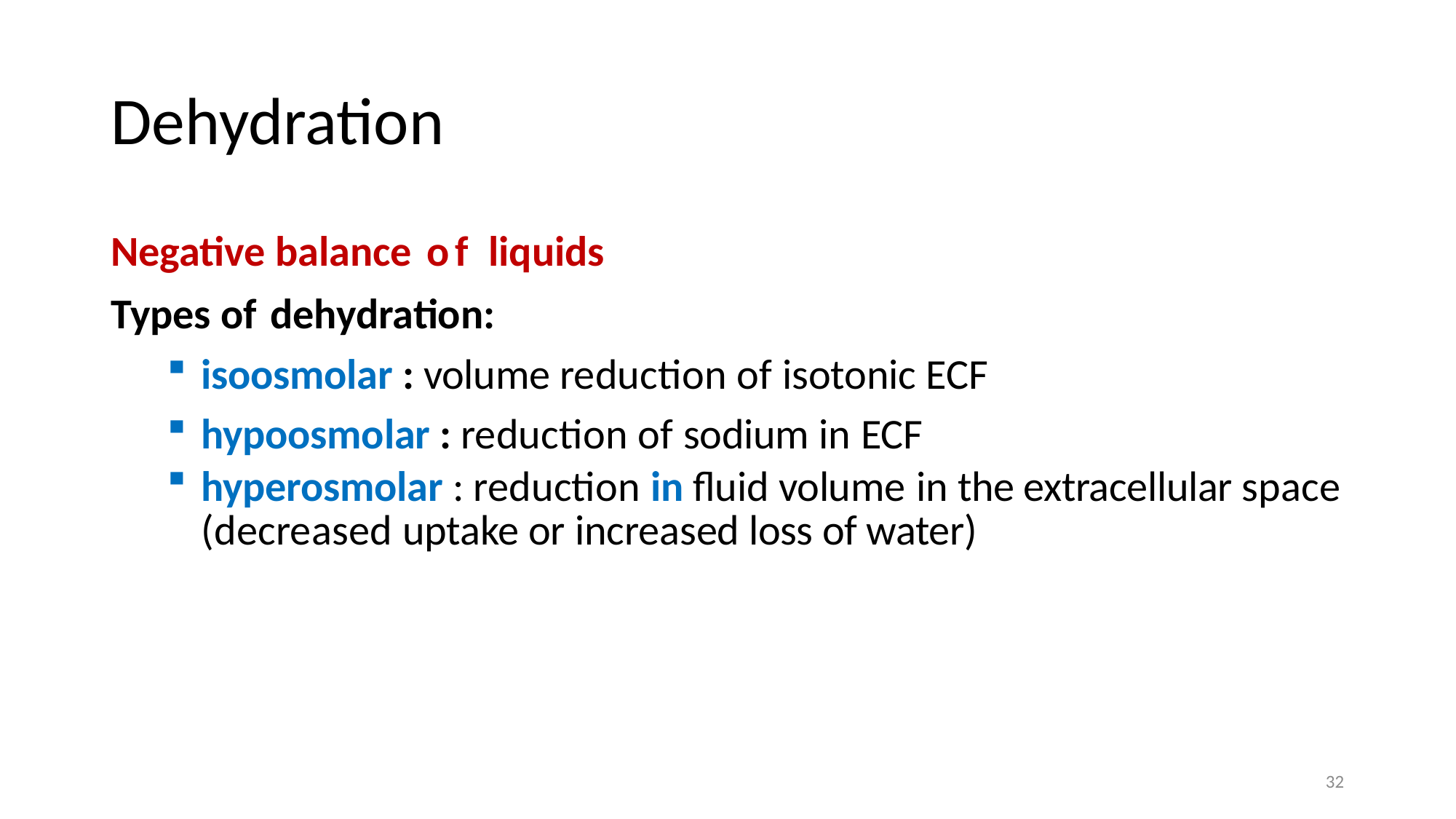

# Dehydration
Negative balance of liquids
Types of dehydration:
isoosmolar : volume reduction of isotonic ECF
hypoosmolar : reduction of sodium in ECF
hyperosmolar : reduction in fluid volume in the extracellular space (decreased uptake or increased loss of water)
32